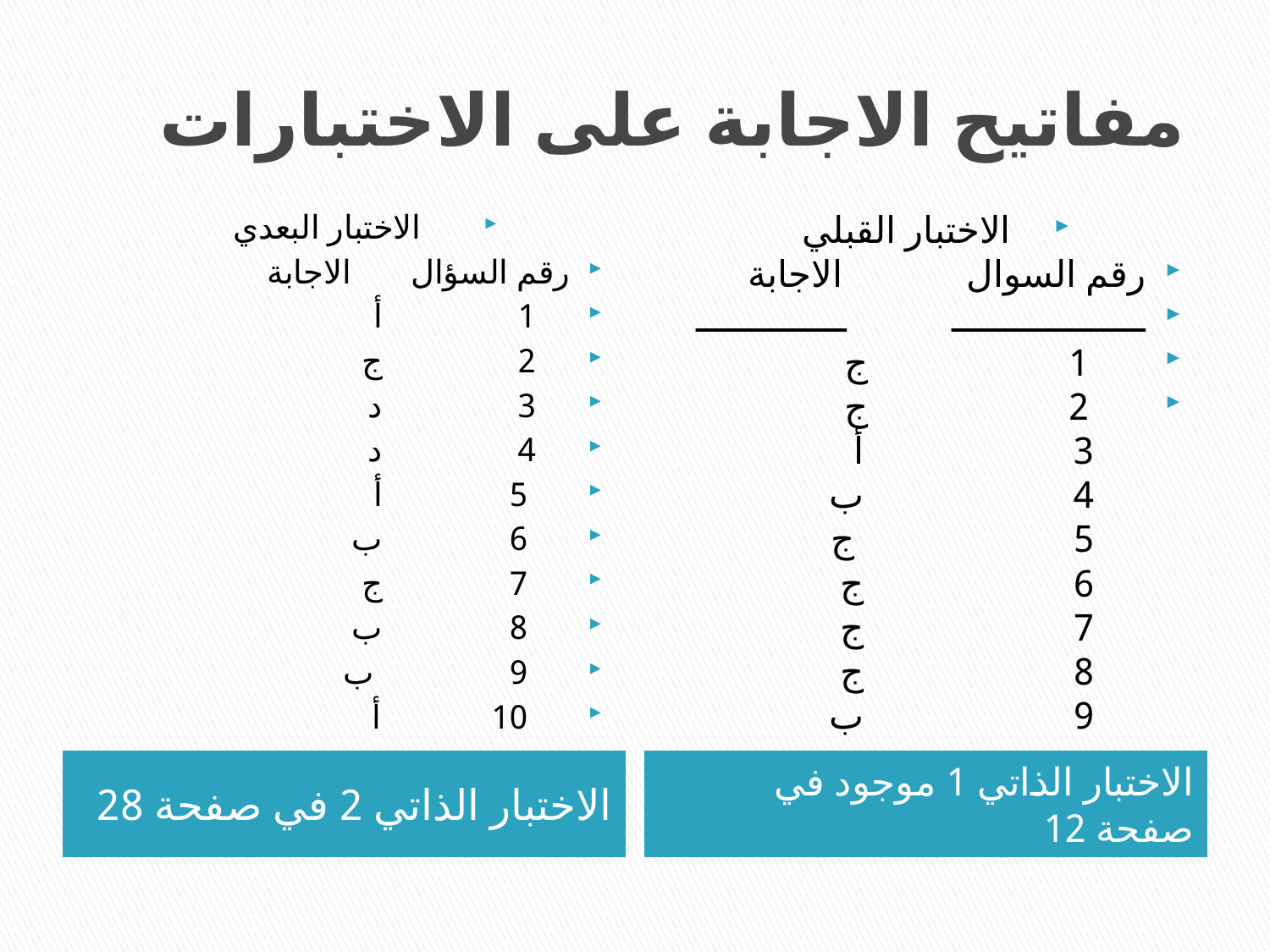

# مفاتيح الاجابة على الاختبارات
الاختبار البعدي
رقم السؤال       الاجابة
    1                أ
    2                ج
    3                د
    4                د
     5               أ
     6               ب
     7               ج
     8               ب
     9                ب
     10             أ

الاختبار القبلي
رقم السوال             الاجابة
ــــــــــــــــــ           ــــــــــــــ
      1                     ج
      2                     ج
         3                      أ
         4                      ب
         5                       ج
         6                      ج
         7                      ج
         8                      ج
         9                      ب
الاختبار الذاتي 2 في صفحة 28
الاختبار الذاتي 1 موجود في صفحة 12